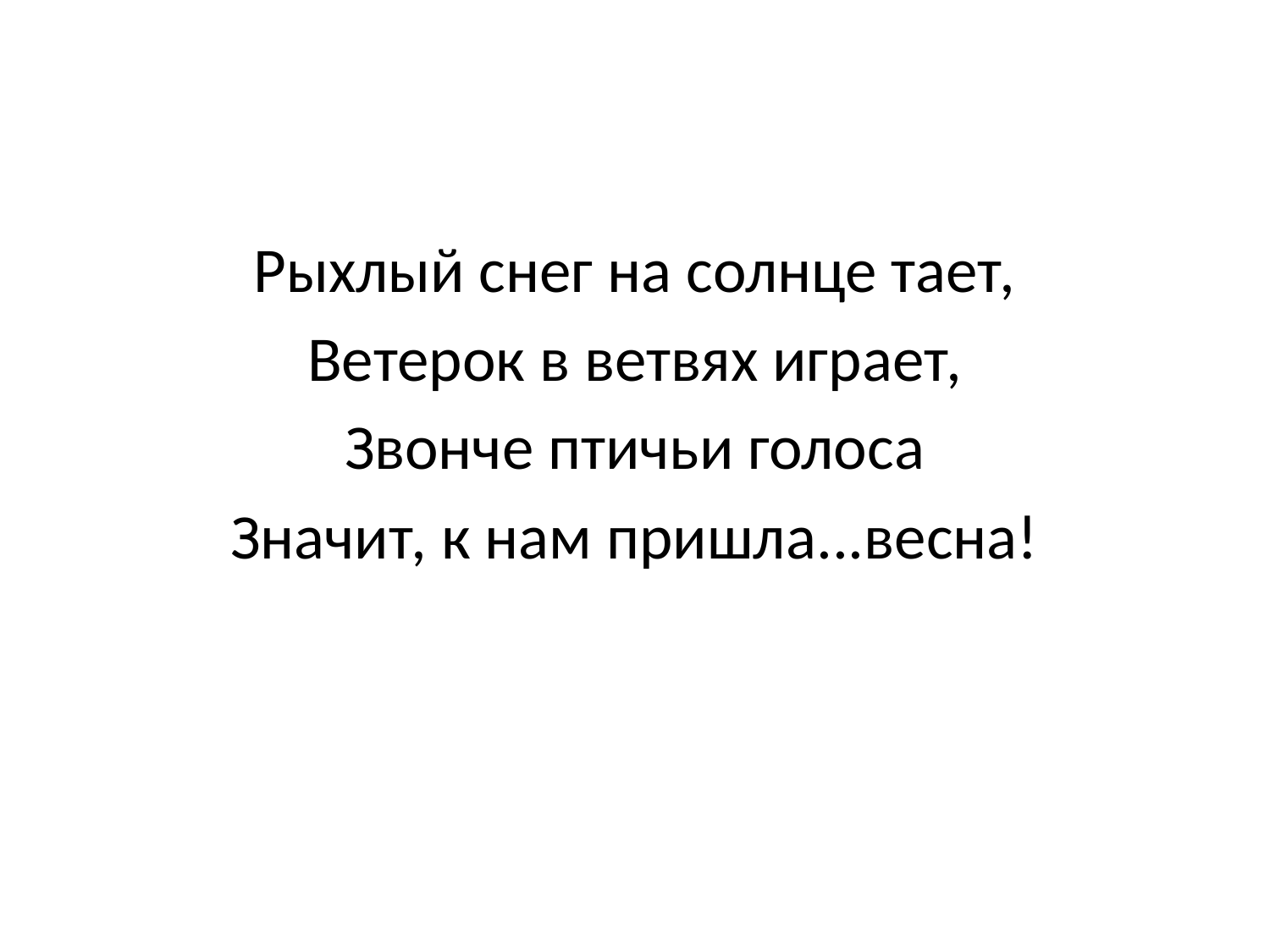

Рыхлый снег на солнце тает,
Ветерок в ветвях играет,
Звонче птичьи голоса
Значит, к нам пришла...весна!